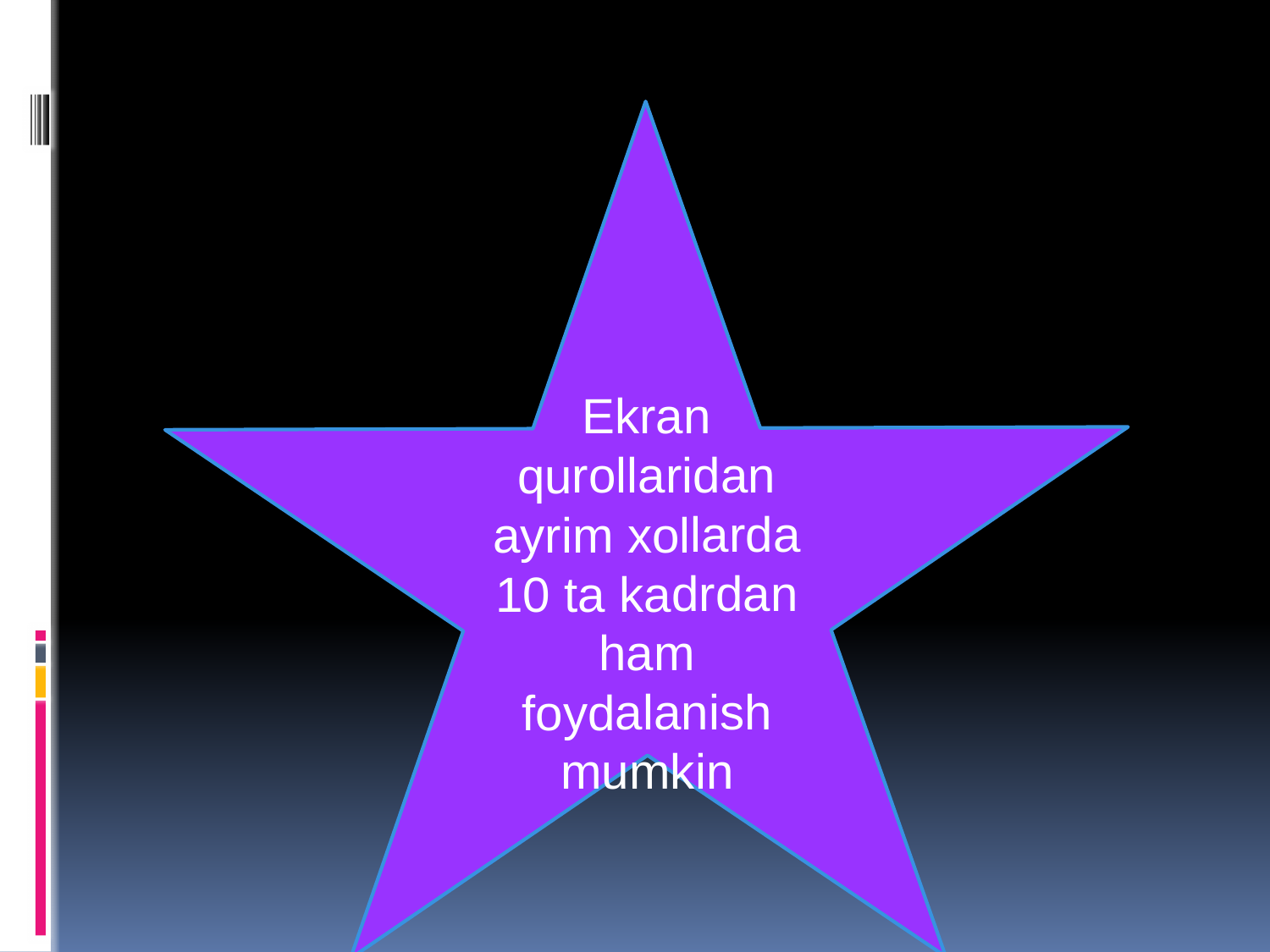

Ekran qurollaridan ayrim xollarda 10 ta kadrdan ham foydalanish mumkin